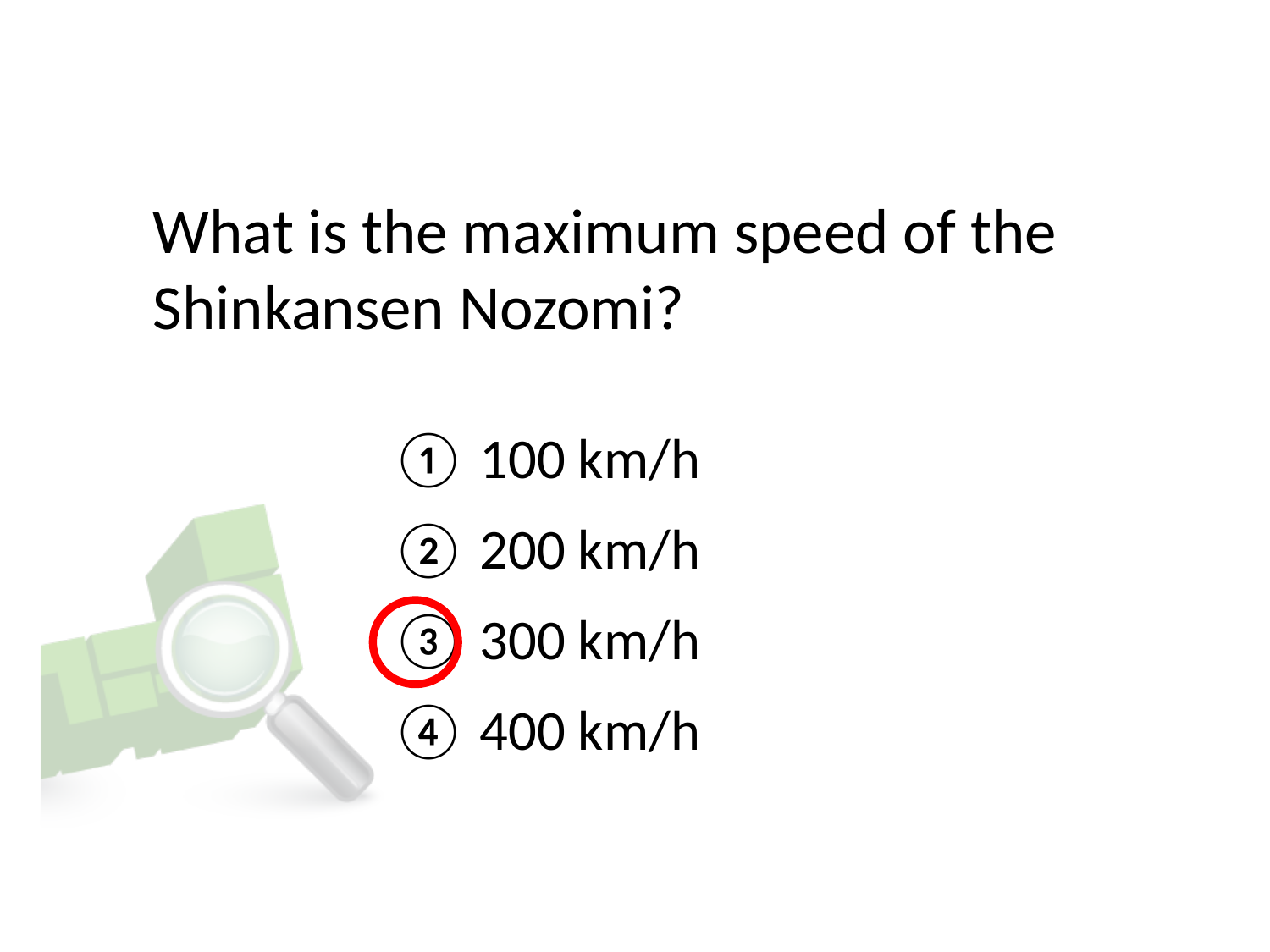

# What is the maximum speed of the Shinkansen Nozomi?
① 100 km/h
② 200 km/h
③ 300 km/h
④ 400 km/h